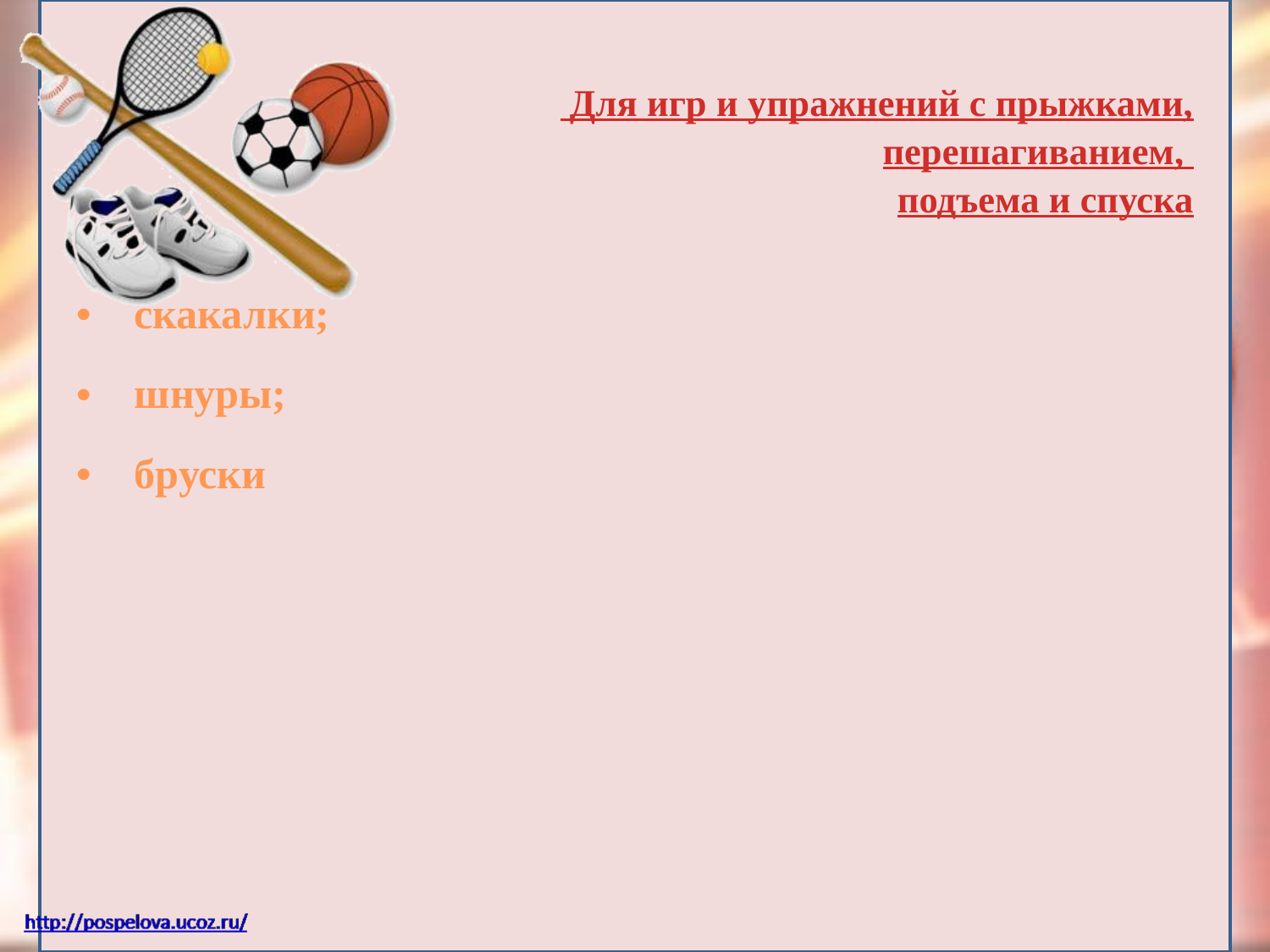

# Для игр и упражнений с прыжками, перешагиванием, подъема и спуска
 скакалки;
 шнуры;
 бруски